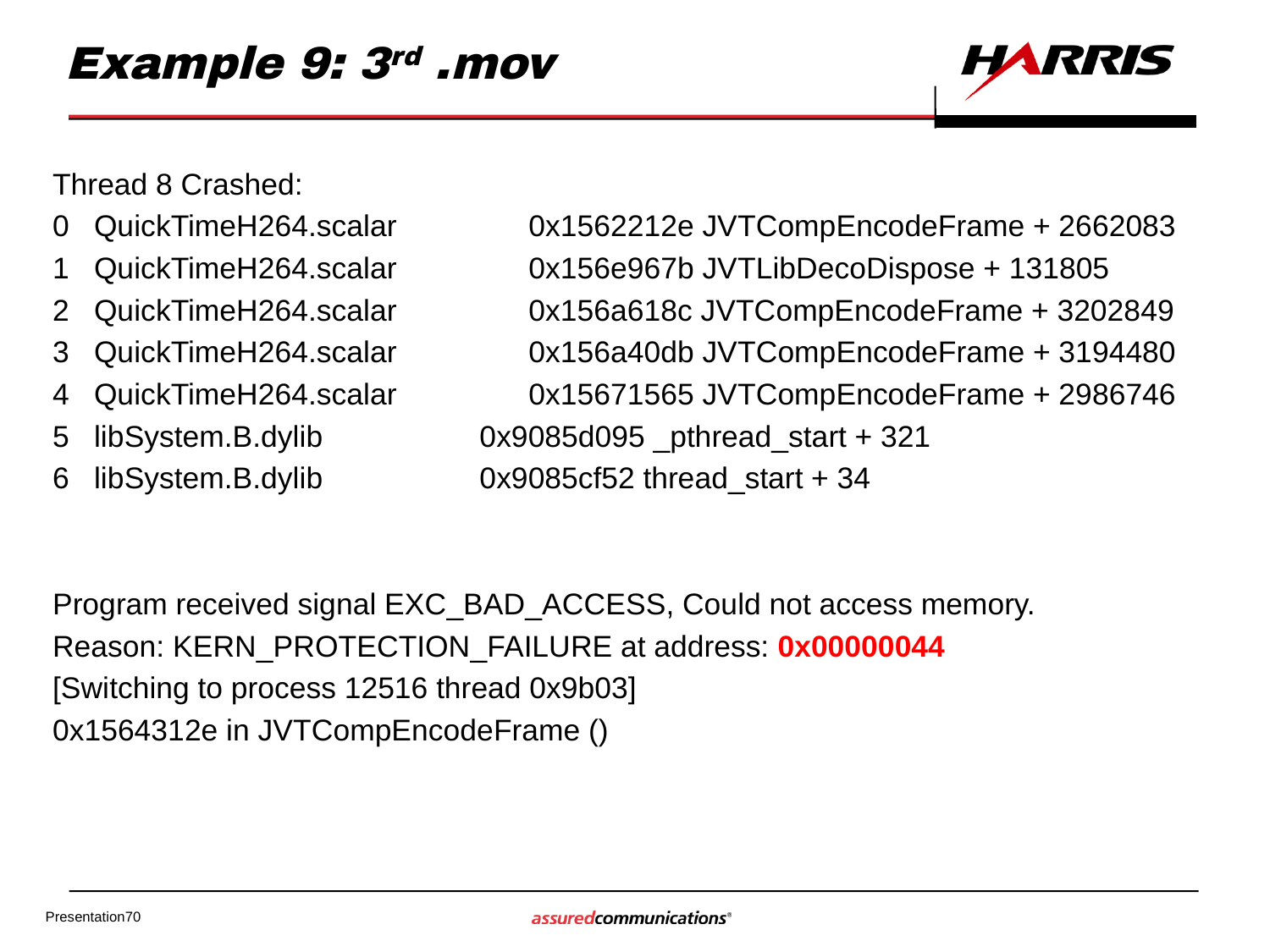

# Example 9: 3rd .mov
Thread 8 Crashed:
0   QuickTimeH264.scalar                0x1562212e JVTCompEncodeFrame + 2662083
1   QuickTimeH264.scalar                0x156e967b JVTLibDecoDispose + 131805
2   QuickTimeH264.scalar                0x156a618c JVTCompEncodeFrame + 3202849
3   QuickTimeH264.scalar                0x156a40db JVTCompEncodeFrame + 3194480
4   QuickTimeH264.scalar                0x15671565 JVTCompEncodeFrame + 2986746
5   libSystem.B.dylib                   0x9085d095 _pthread_start + 321
6   libSystem.B.dylib                   0x9085cf52 thread_start + 34

Program received signal EXC_BAD_ACCESS, Could not access memory.
Reason: KERN_PROTECTION_FAILURE at address: 0x00000044
[Switching to process 12516 thread 0x9b03]
0x1564312e in JVTCompEncodeFrame ()